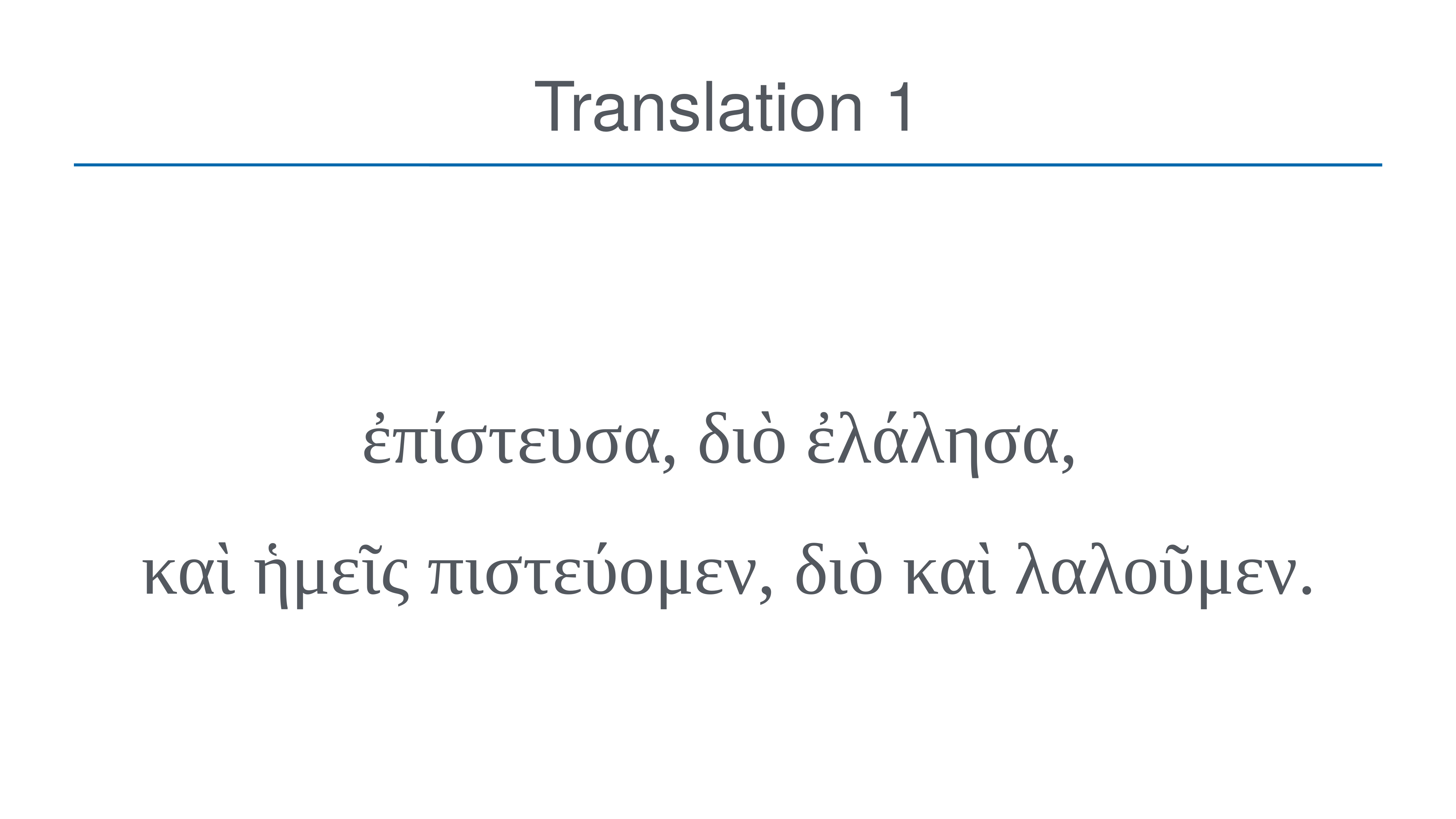

# Translation 1
ἐπίστευσα, διὸ ἐλάλησα,
καὶ ἡμεῖς πιστεύομεν, διὸ καὶ λαλοῦμεν.